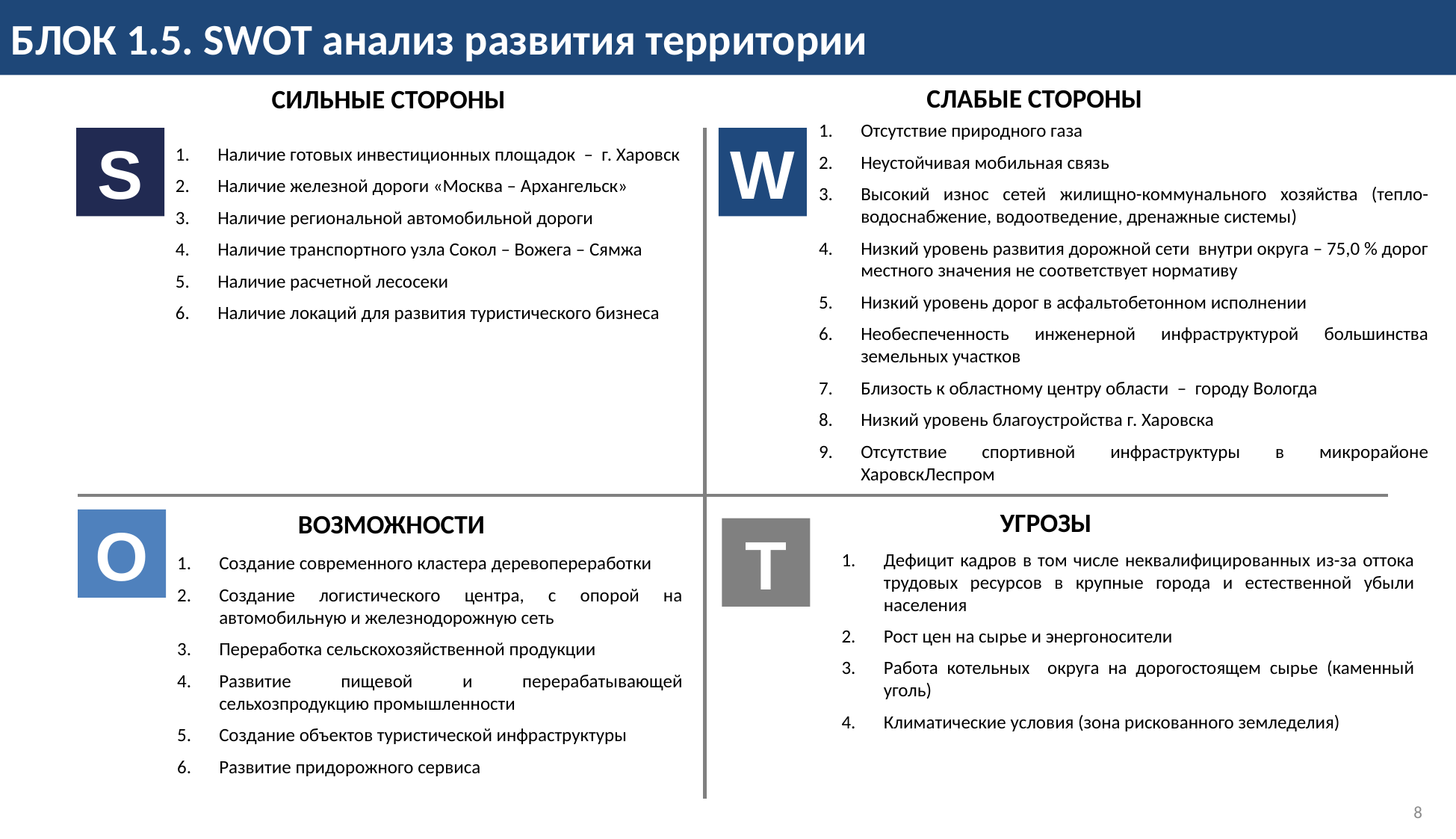

БЛОК 1.5. SWOT анализ развития территории
СЛАБЫЕ СТОРОНЫ
СИЛЬНЫЕ СТОРОНЫ
Отсутствие природного газа
Неустойчивая мобильная связь
Высокий износ сетей жилищно-коммунального хозяйства (тепло-водоснабжение, водоотведение, дренажные системы)
Низкий уровень развития дорожной сети  внутри округа – 75,0 % дорог местного значения не соответствует нормативу
Низкий уровень дорог в асфальтобетонном исполнении
Необеспеченность инженерной инфраструктурой большинства земельных участков
Близость к областному центру области  –  городу Вологда
Низкий уровень благоустройства г. Харовска
Отсутствие спортивной инфраструктуры в микрорайоне ХаровскЛеспром

W
S
Наличие готовых инвестиционных площадок  –  г. Харовск
Наличие железной дороги «Москва – Архангельск»
Наличие региональной автомобильной дороги
Наличие транспортного узла Сокол – Вожега – Сямжа
Наличие расчетной лесосеки
Наличие локаций для развития туристического бизнеса

УГРОЗЫ
ВОЗМОЖНОСТИ

O

T
Дефицит кадров в том числе неквалифицированных из-за оттока трудовых ресурсов в крупные города и естественной убыли населения
Рост цен на сырье и энергоносители
Работа котельных  округа на дорогостоящем сырье (каменный уголь)
Климатические условия (зона рискованного земледелия)
Создание современного кластера деревопереработки
Создание логистического центра, с опорой на автомобильную и железнодорожную сеть
Переработка сельскохозяйственной продукции
Развитие пищевой и перерабатывающей сельхозпродукцию промышленности
Создание объектов туристической инфраструктуры
Развитие придорожного сервиса
8